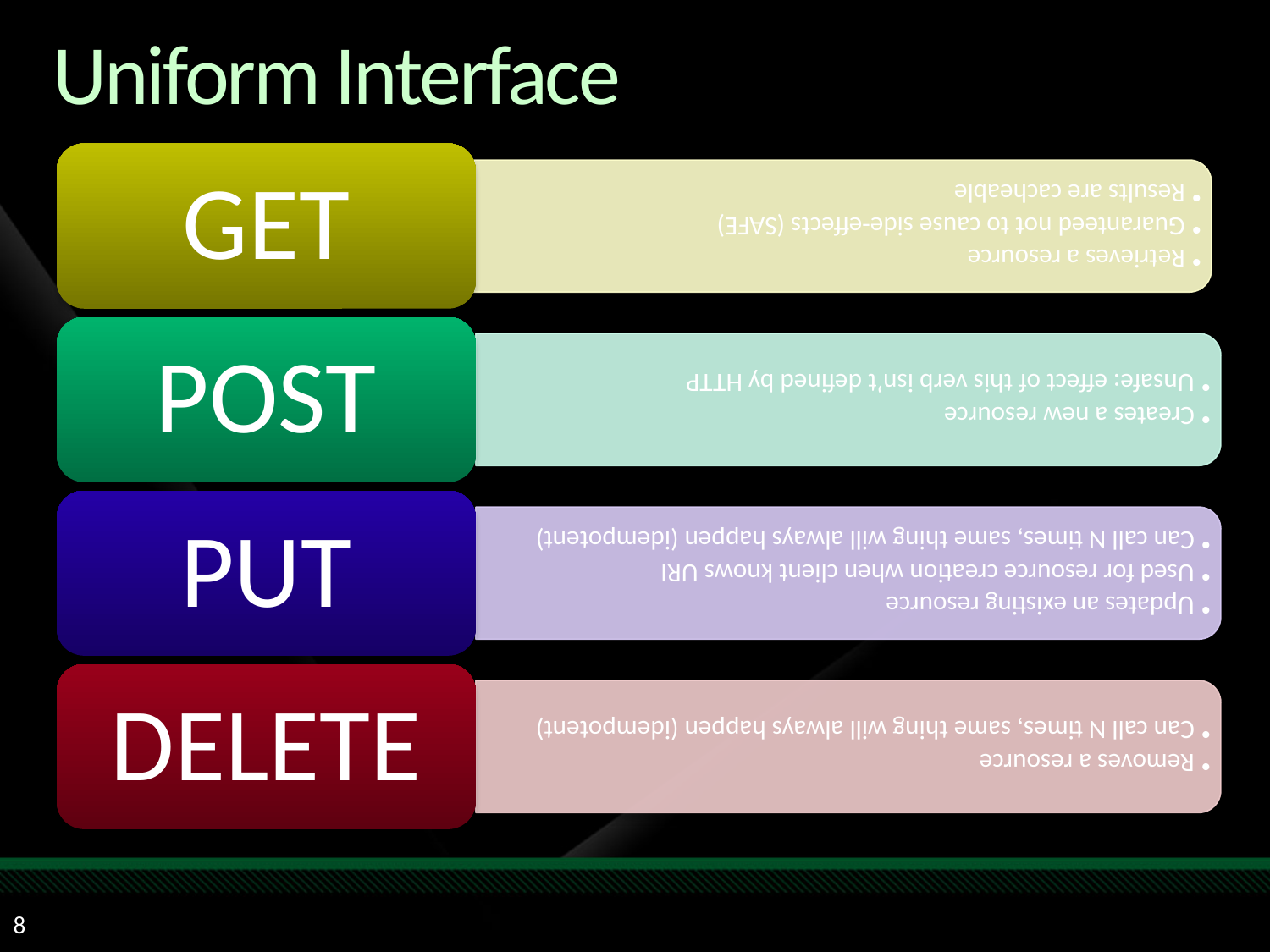

# Uniform Interface
Retrieves a resource
Guaranteed not to cause side-effects (SAFE)
Results are cacheable
GET
Creates a new resource
Unsafe: effect of this verb isn’t defined by HTTP
POST
Updates an existing resource
Used for resource creation when client knows URI
Can call N times, same thing will always happen (idempotent)
PUT
Removes a resource
Can call N times, same thing will always happen (idempotent)
DELETE